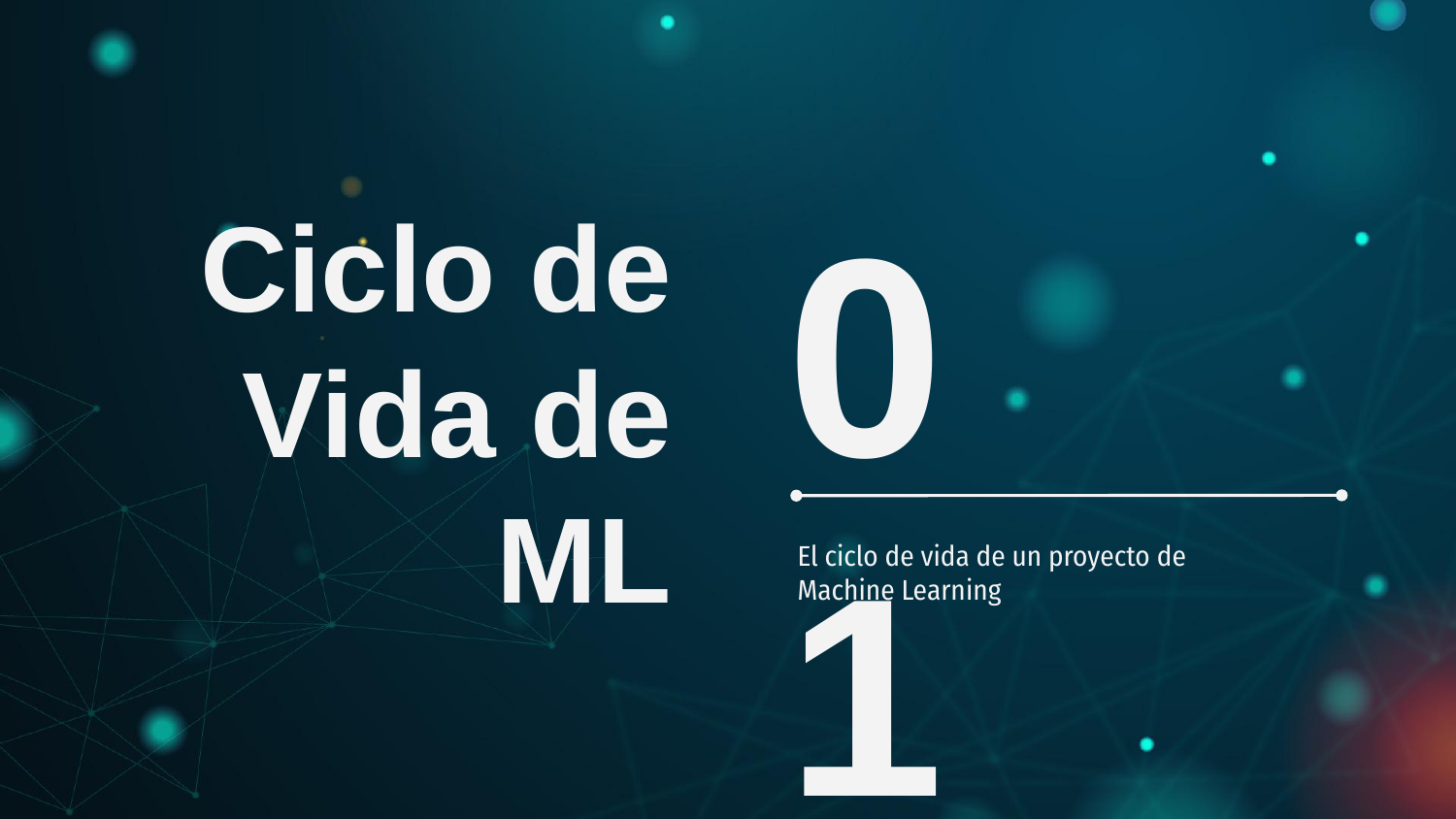

# Ciclo de Vida de ML
01
El ciclo de vida de un proyecto de Machine Learning